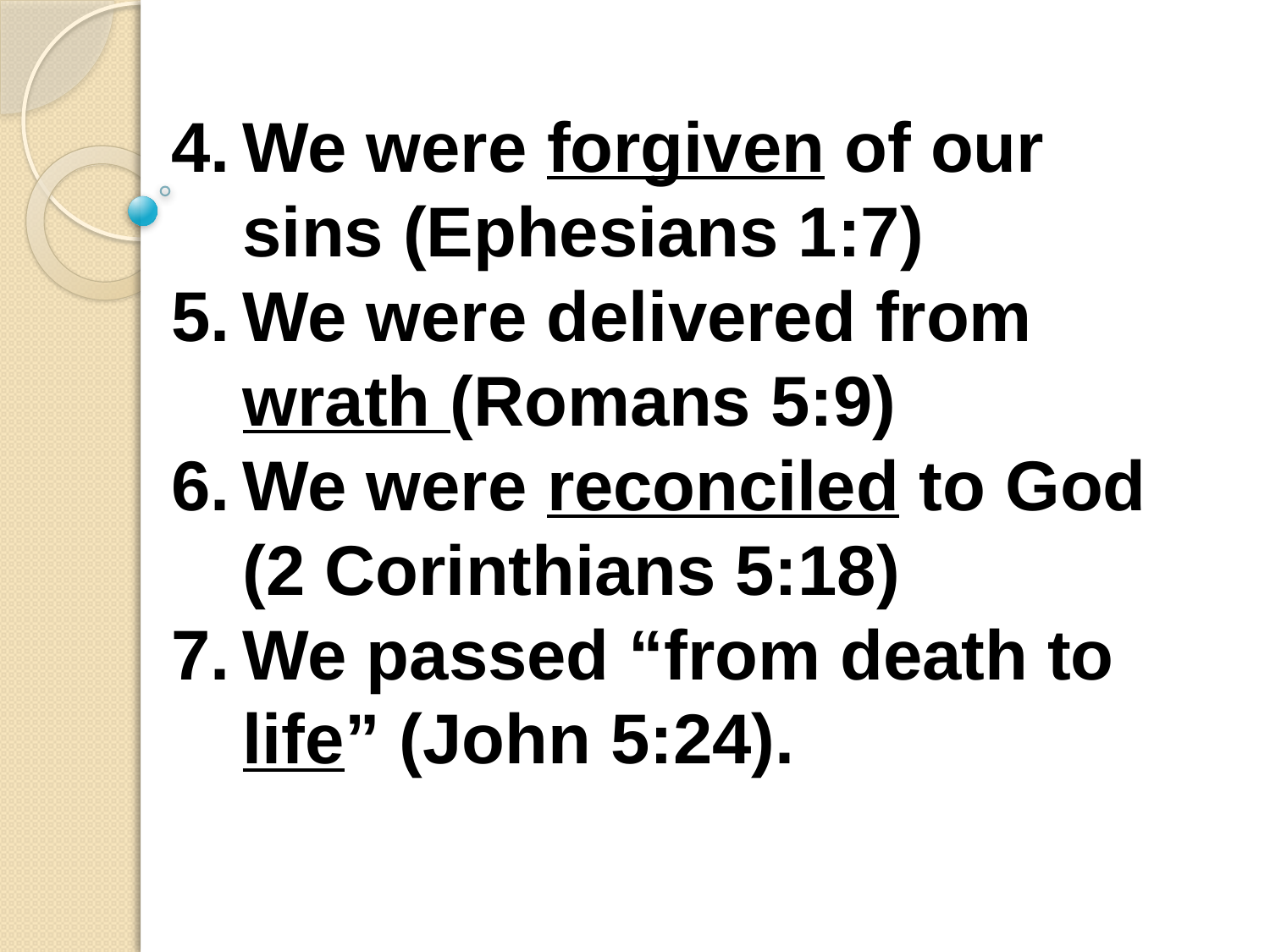

We were forgiven of our sins (Ephesians 1:7)
We were delivered from wrath (Romans 5:9)
We were reconciled to God (2 Corinthians 5:18)
We passed “from death to life” (John 5:24).